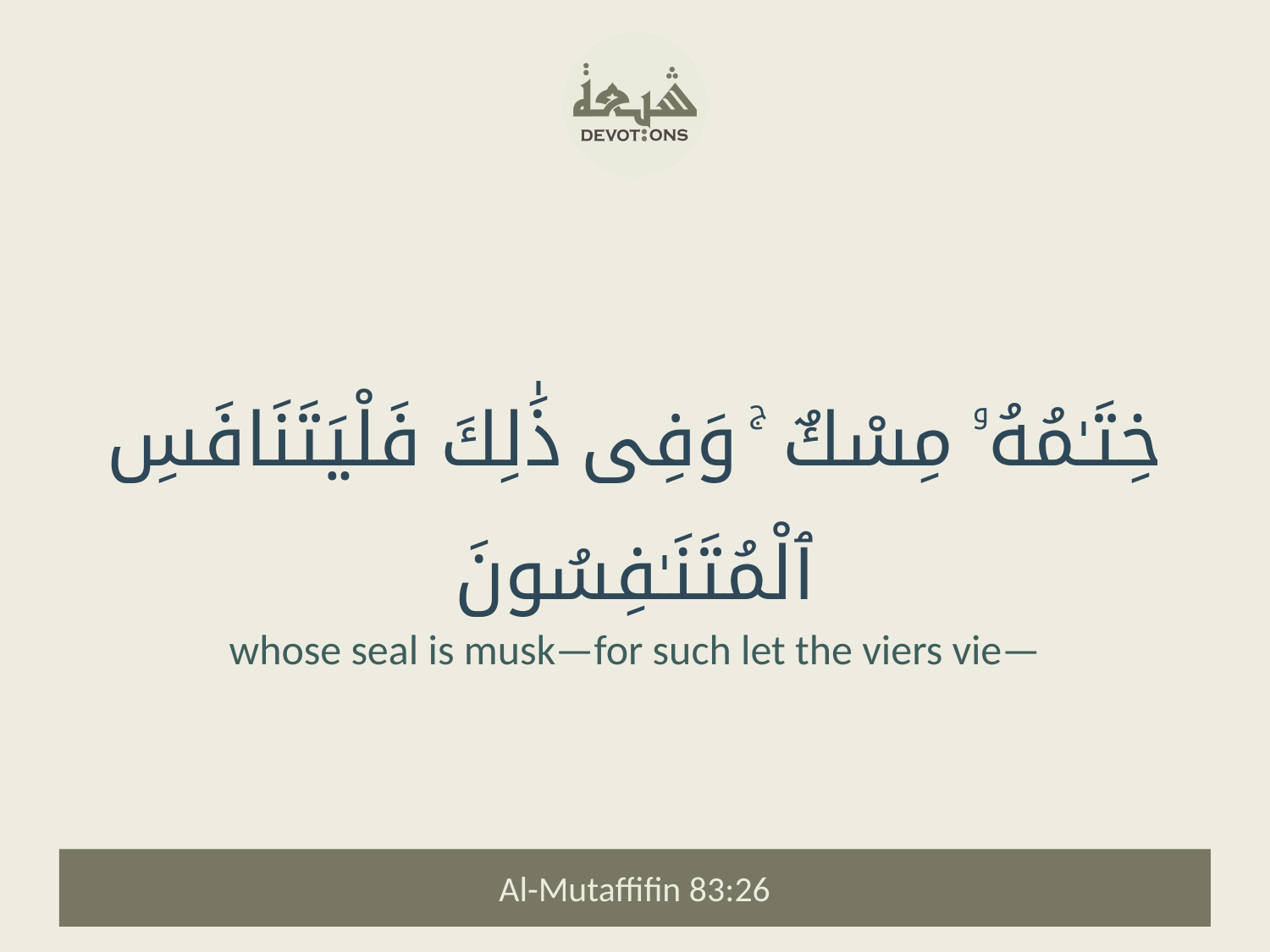

خِتَـٰمُهُۥ مِسْكٌ ۚ وَفِى ذَٰلِكَ فَلْيَتَنَافَسِ ٱلْمُتَنَـٰفِسُونَ
whose seal is musk—for such let the viers vie—
Al-Mutaffifin 83:26